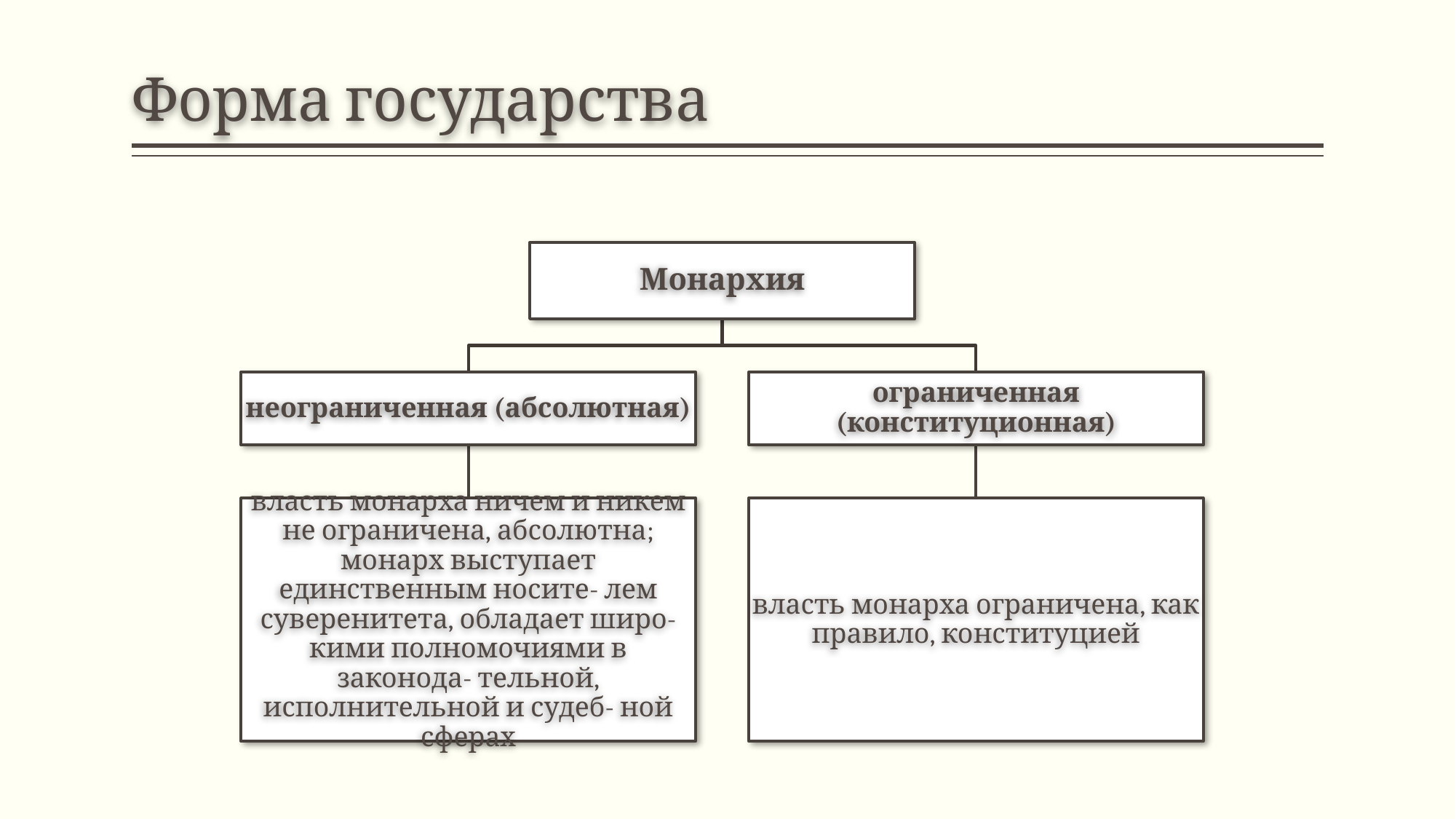

# Форма государства

Монархия

неограниченная (абсолютная)

ограниченная (конституционная)

власть монарха ничем и никем не ограничена, абсолютна; монарх выступает единственным носите- лем суверенитета, обладает широ- кими полномочиями в законода- тельной, исполнительной и судеб- ной сферах

власть монарха ограничена, как правило, конституцией